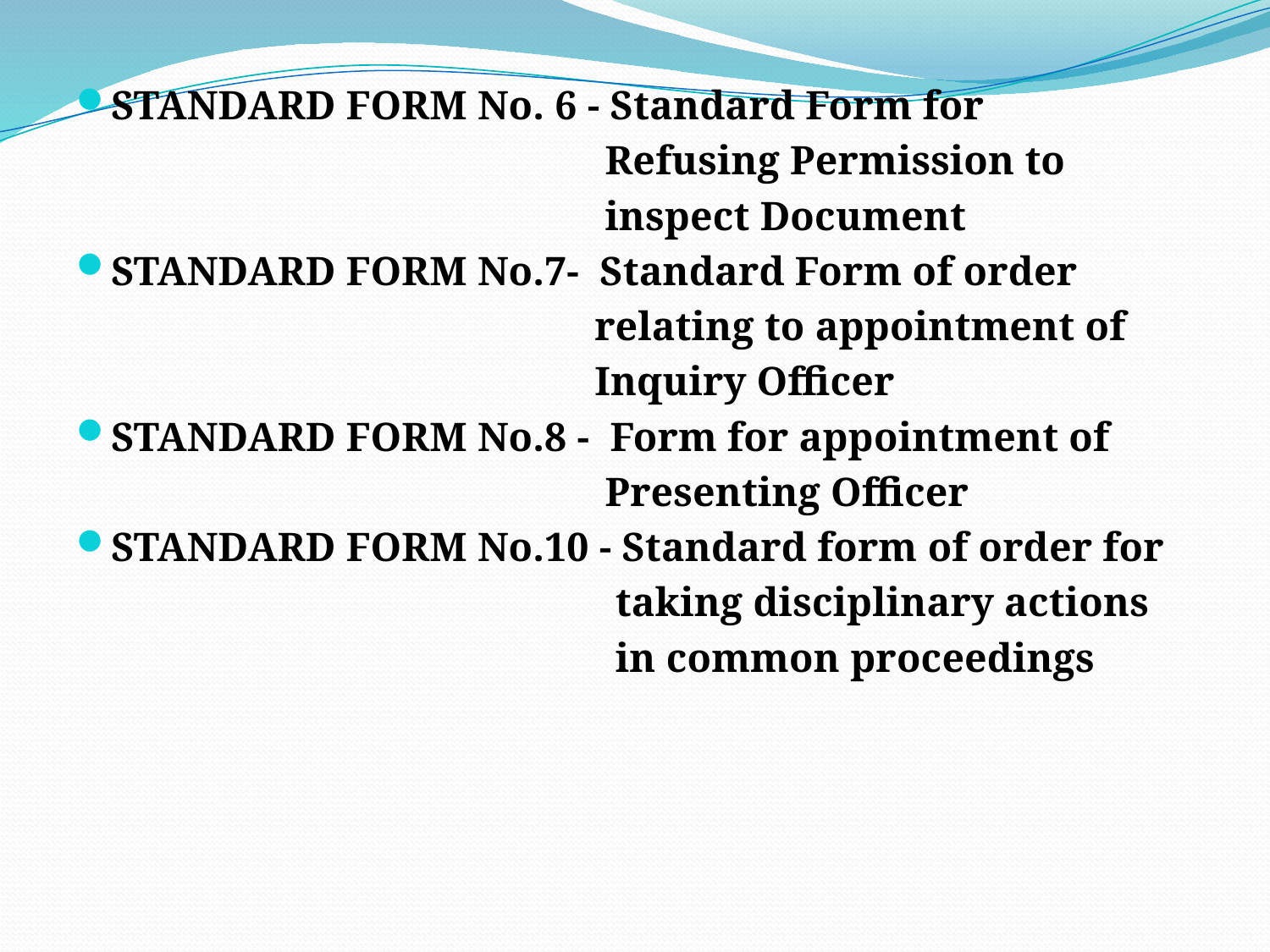

STANDARD FORM No. 6 - Standard Form for
                                                   Refusing Permission to
                                                   inspect Document
STANDARD FORM No.7-  Standard Form of order
                                                  relating to appointment of
                                                  Inquiry Officer
STANDARD FORM No.8 -  Form for appointment of
                                                   Presenting Officer
STANDARD FORM No.10 - Standard form of order for
                                                    taking disciplinary actions
                                                    in common proceedings